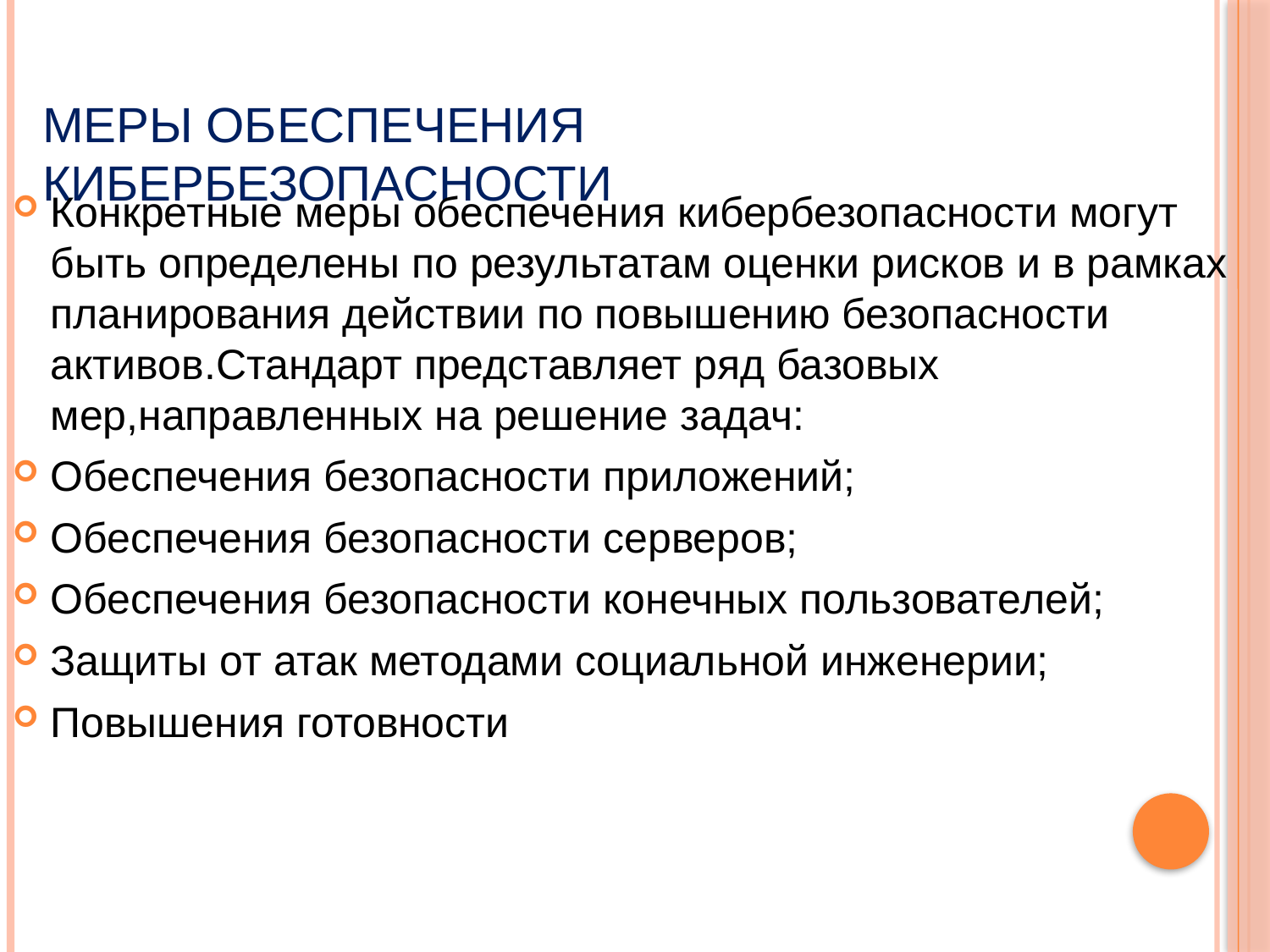

# Меры обеспечения кибербезопасности
Конкретные меры обеспечения кибербезопасности могут быть определены по результатам оценки рисков и в рамках планирования действии по повышению безопасности активов.Стандарт представляет ряд базовых мер,направленных на решение задач:
Обеспечения безопасности приложений;
Обеспечения безопасности серверов;
Обеспечения безопасности конечных пользователей;
Защиты от атак методами социальной инженерии;
Повышения готовности